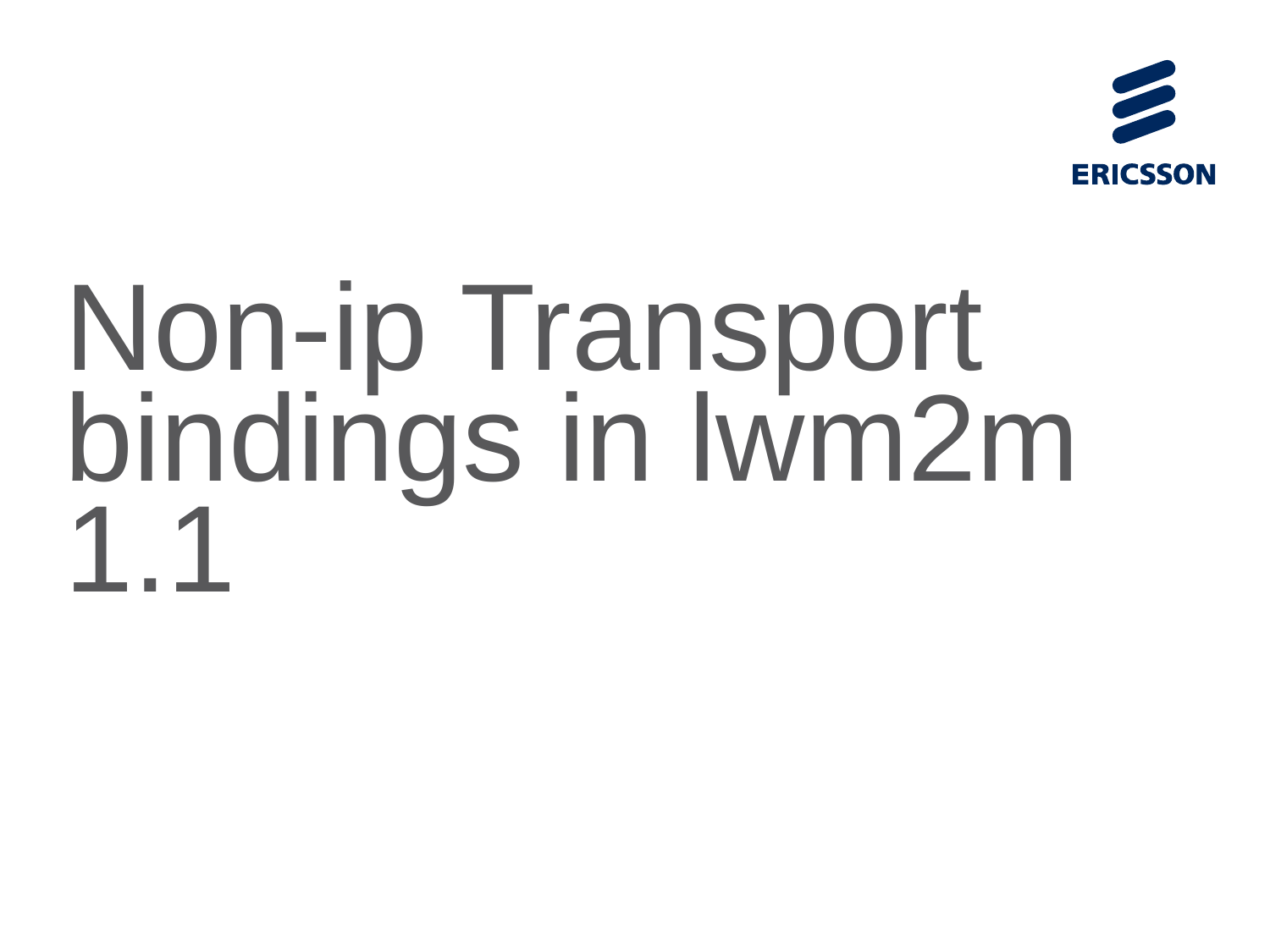

# Non-ip Transport bindings in lwm2m 1.1